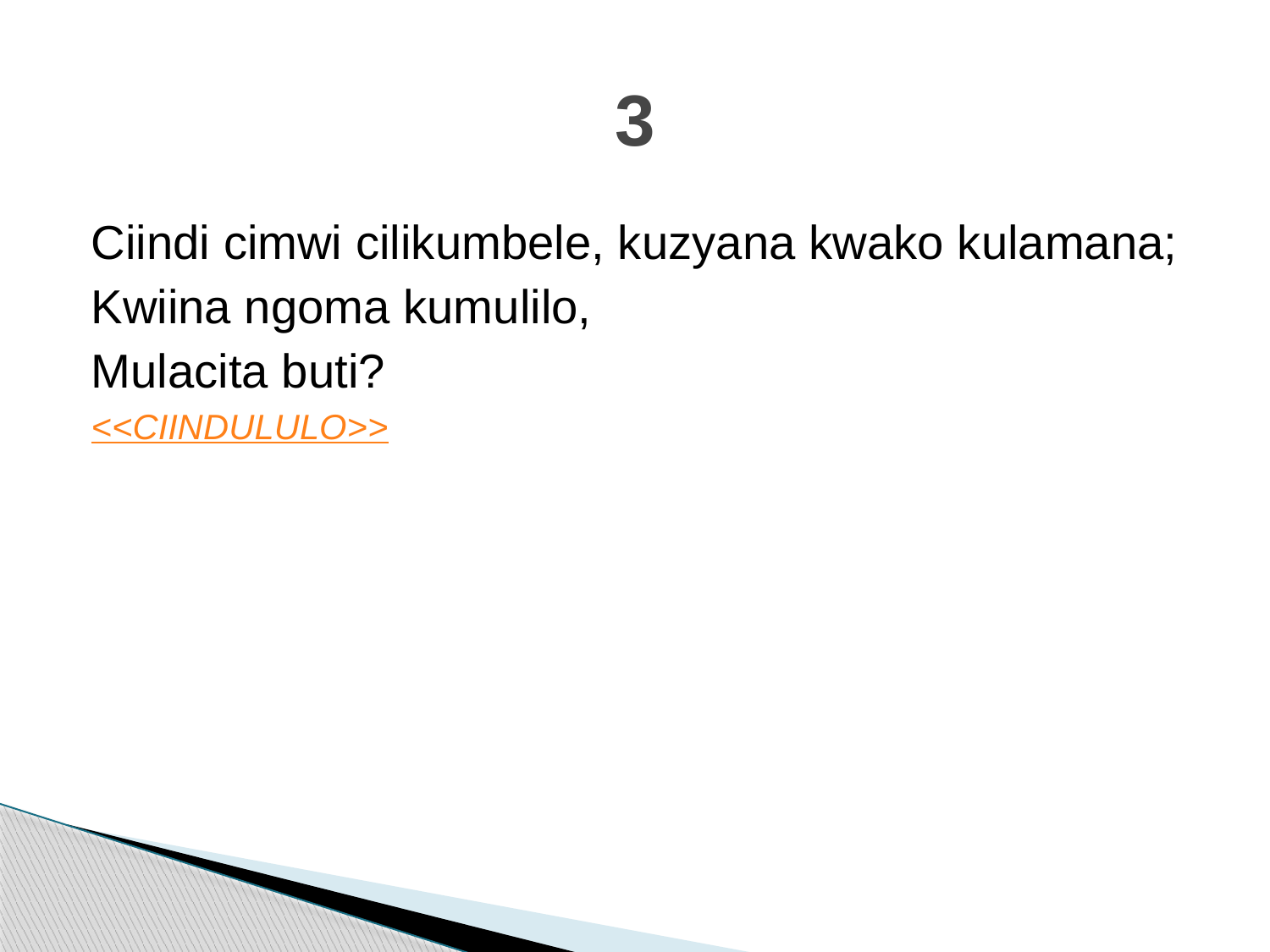

# 3
Ciindi cimwi cilikumbele, kuzyana kwako kulamana;
Kwiina ngoma kumulilo,
Mulacita buti?
<<CIINDULULO>>